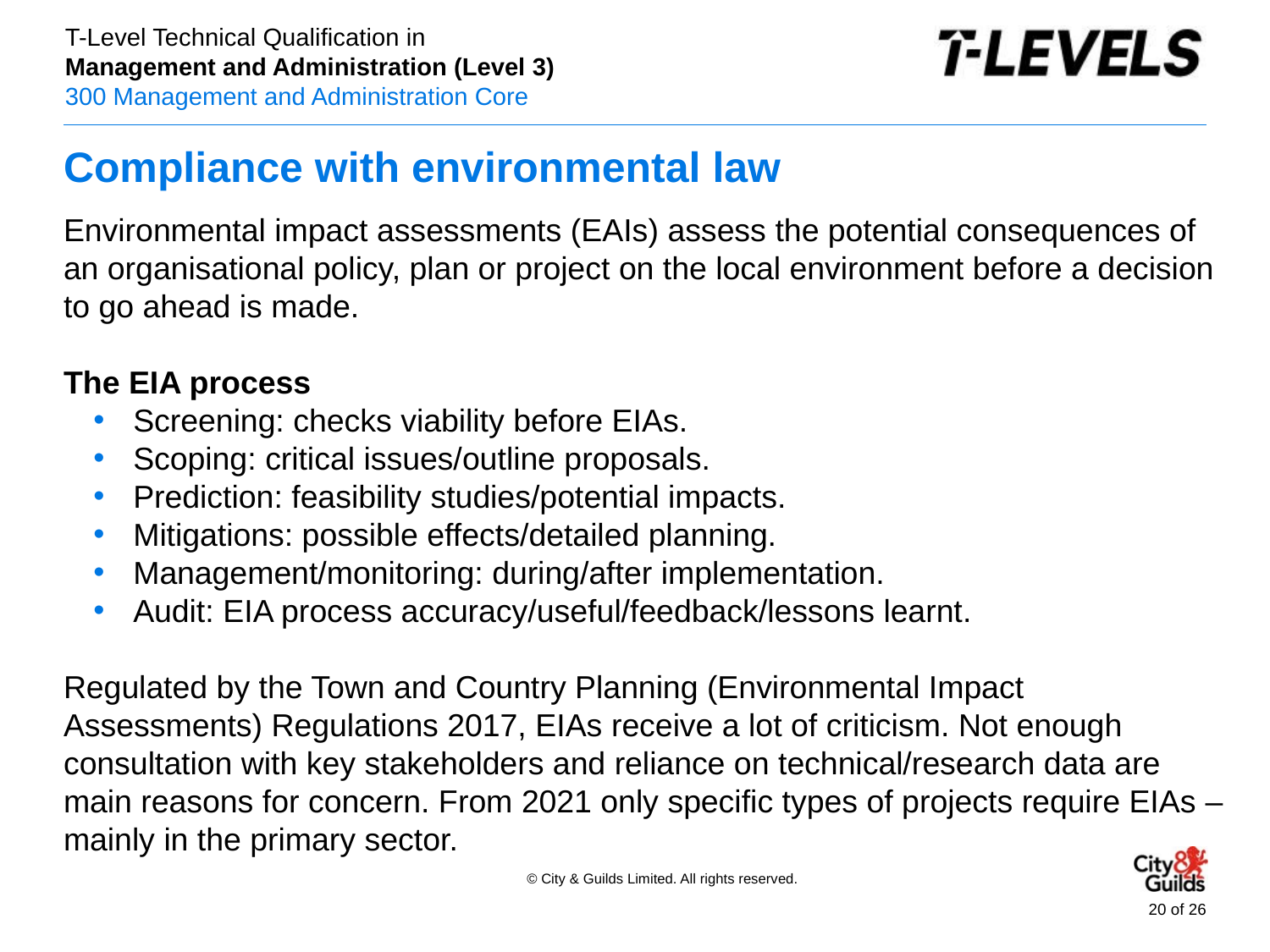

# Compliance with environmental law
Environmental impact assessments (EAIs) assess the potential consequences of an organisational policy, plan or project on the local environment before a decision to go ahead is made.

The EIA process
Screening: checks viability before EIAs.
Scoping: critical issues/outline proposals.
Prediction: feasibility studies/potential impacts.
Mitigations: possible effects/detailed planning.
Management/monitoring: during/after implementation.
Audit: EIA process accuracy/useful/feedback/lessons learnt.

Regulated by the Town and Country Planning (Environmental Impact Assessments) Regulations 2017, EIAs receive a lot of criticism. Not enough consultation with key stakeholders and reliance on technical/research data are main reasons for concern. From 2021 only specific types of projects require EIAs – mainly in the primary sector.